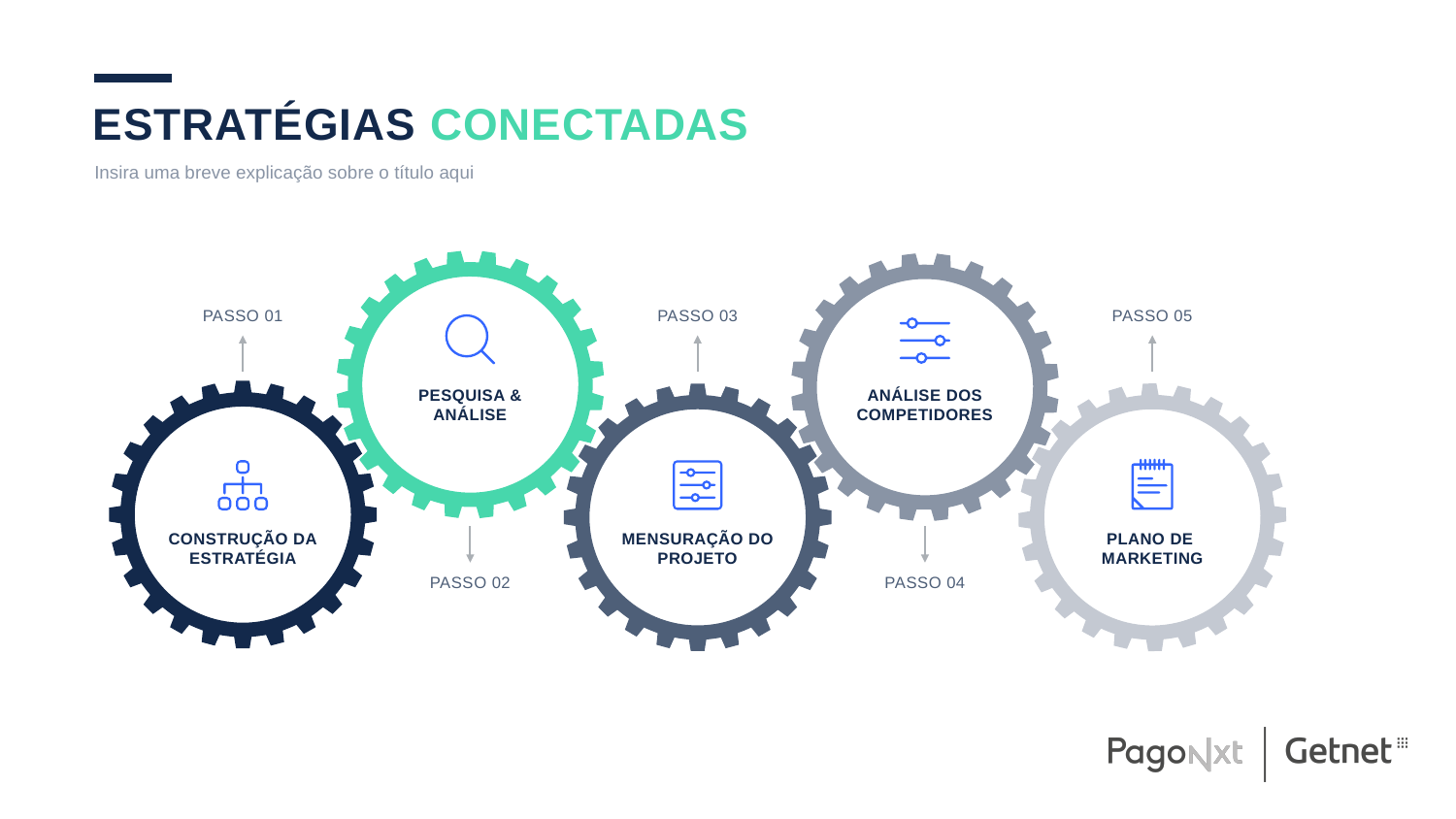

ESTRATÉGIAS CONECTADAS
Insira uma breve explicação sobre o título aqui

Passo 01
Passo 03
Passo 05

Análise dos
competidores
Pesquisa &
análise

Construção da
estratégia
Plano de
marketing
Mensuração do
projeto
Passo 02
Passo 04